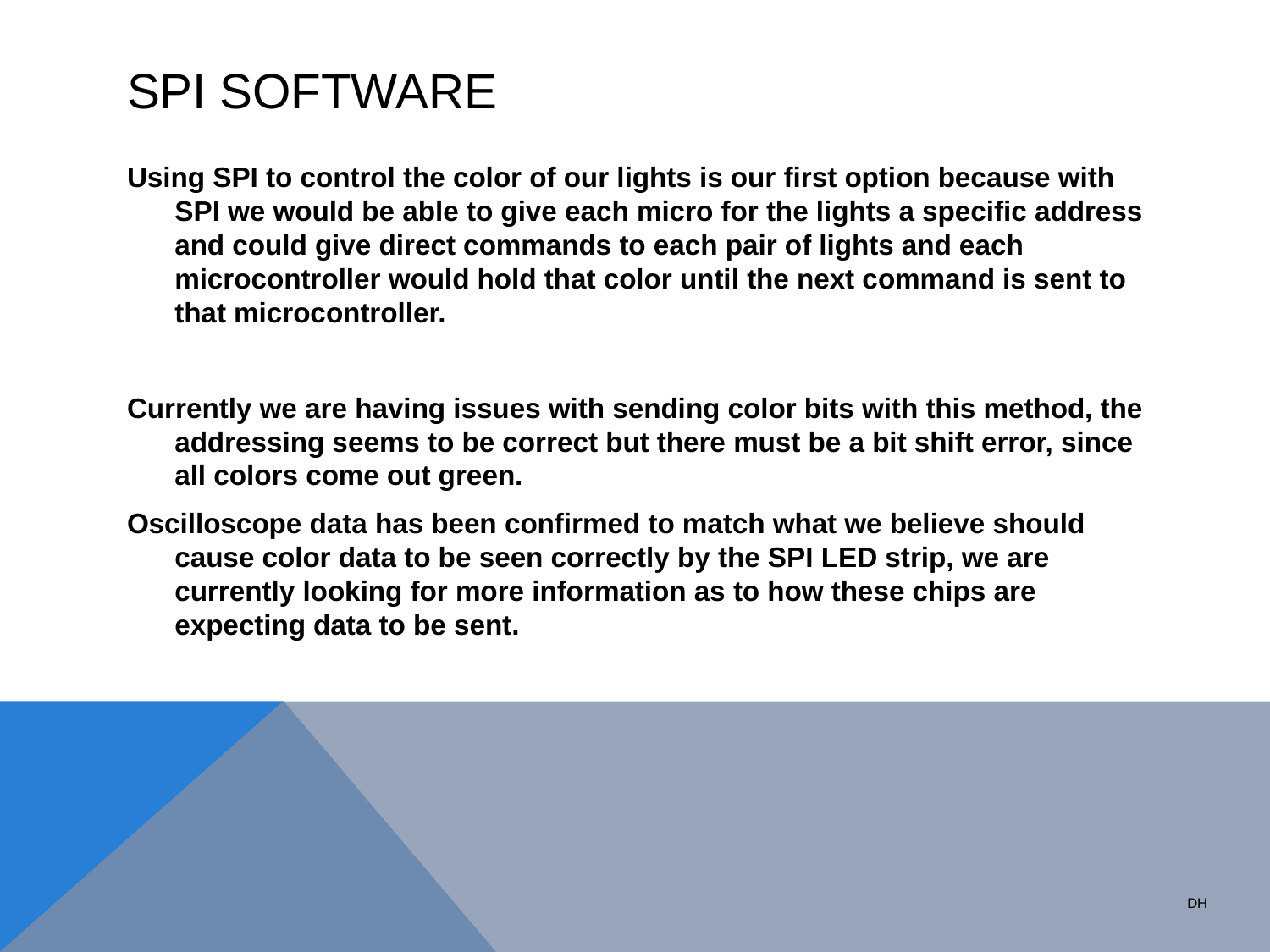

# SPI Software
Using SPI to control the color of our lights is our first option because with SPI we would be able to give each micro for the lights a specific address and could give direct commands to each pair of lights and each microcontroller would hold that color until the next command is sent to that microcontroller.

Currently we are having issues with sending color bits with this method, the addressing seems to be correct but there must be a bit shift error, since all colors come out green.
Oscilloscope data has been confirmed to match what we believe should cause color data to be seen correctly by the SPI LED strip, we are currently looking for more information as to how these chips are expecting data to be sent.
DH